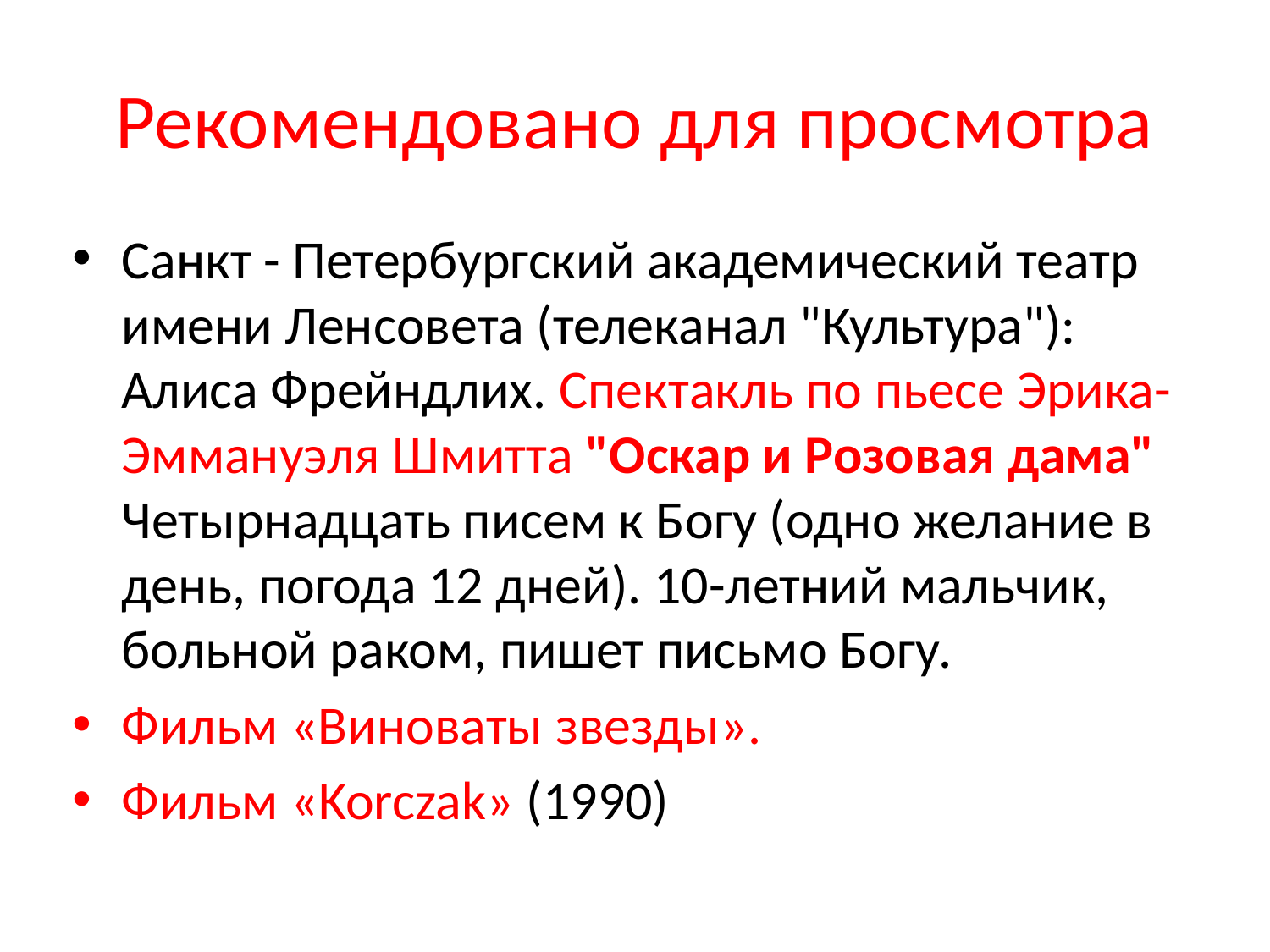

# Рекомендовано для просмотра
Санкт - Петербургский академический театр имени Ленсовета (телеканал "Культура"): Алиса Фрейндлих. Спектакль по пьесе Эрика-Эммануэля Шмитта "Оскар и Розовая дама" Четырнадцать писем к Богу (одно желание в день, погода 12 дней). 10-летний мальчик, больной раком, пишет письмо Богу.
Фильм «Виноваты звезды».
Фильм «Korczak» (1990)